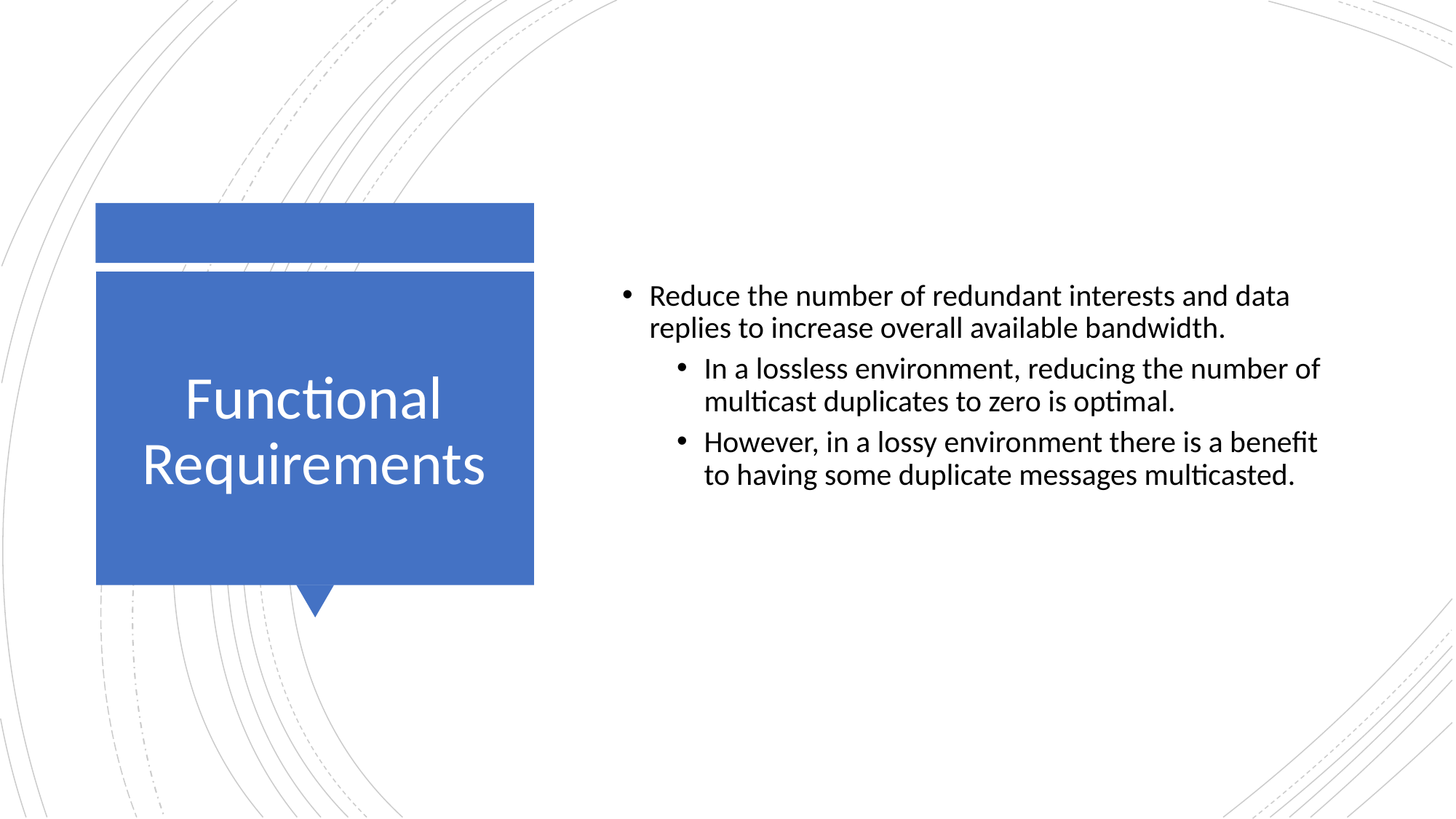

Reduce the number of redundant interests and data replies to increase overall available bandwidth.
In a lossless environment, reducing the number of multicast duplicates to zero is optimal.
However, in a lossy environment there is a benefit to having some duplicate messages multicasted.

# Functional Requirements